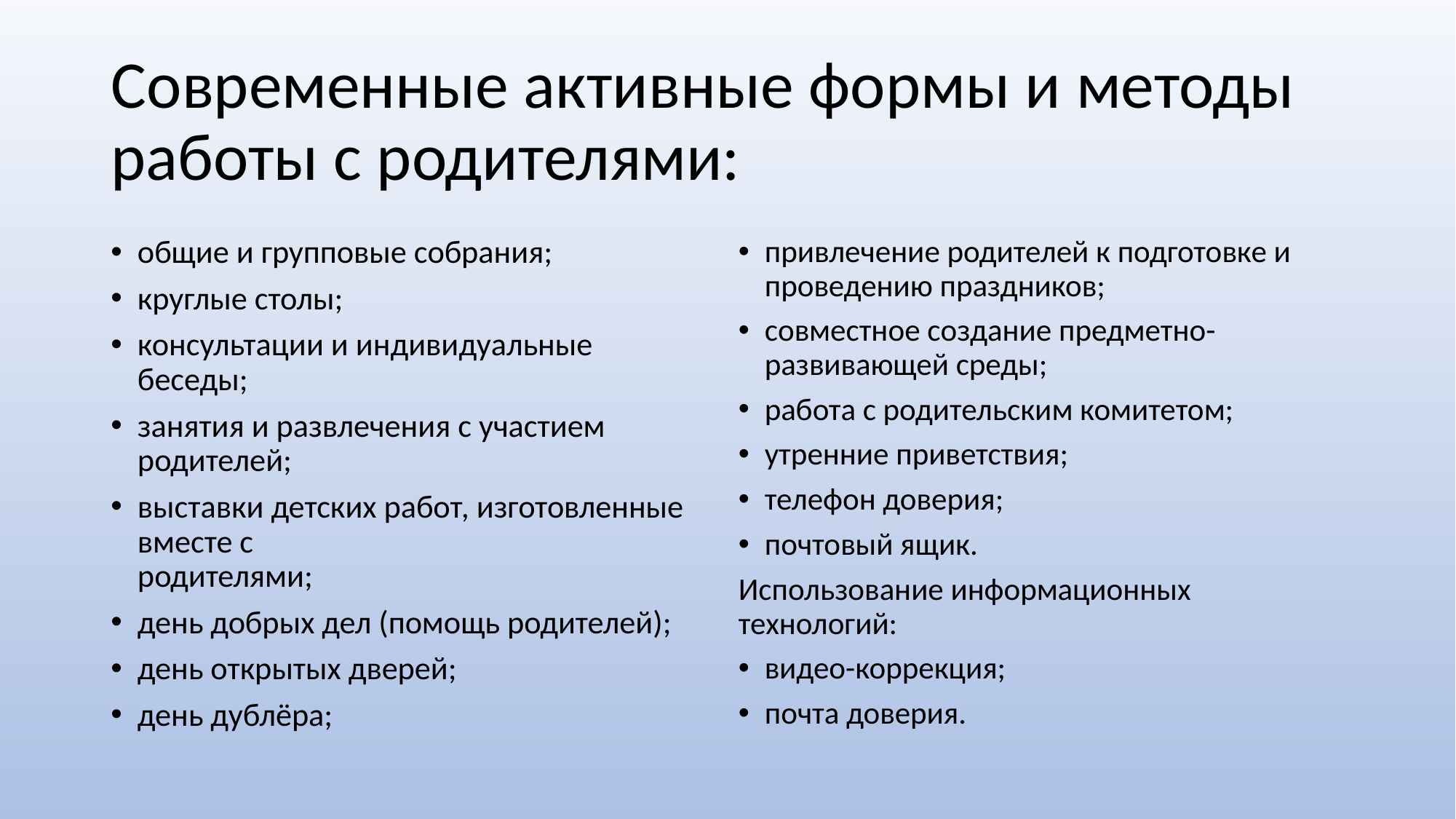

# Современные активные формы и методы работы с родителями:
общие и групповые собрания;
круглые столы;
консультации и индивидуальные беседы;
занятия и развлечения с участием родителей;
выставки детских работ, изготовленные вместе с
родителями;
день добрых дел (помощь родителей);
день открытых дверей;
день дублёра;
привлечение родителей к подготовке и проведению праздников;
совместное создание предметно-развивающей среды;
работа с родительским комитетом;
утренние приветствия;
телефон доверия;
почтовый ящик.
Использование информационных технологий:
видео-коррекция;
почта доверия.